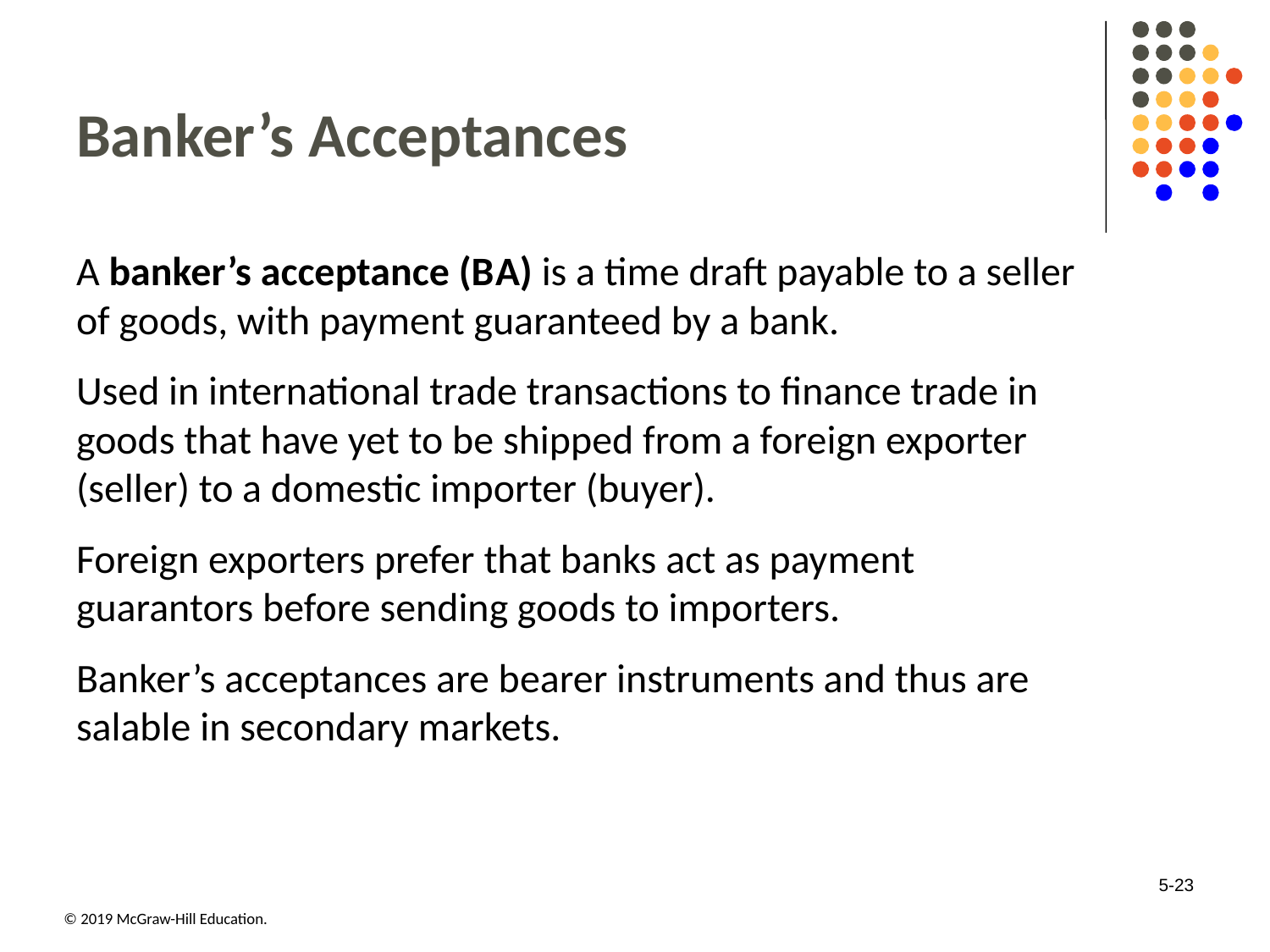

# Banker’s Acceptances
A banker’s acceptance (B A) is a time draft payable to a seller of goods, with payment guaranteed by a bank.
Used in international trade transactions to finance trade in goods that have yet to be shipped from a foreign exporter (seller) to a domestic importer (buyer).
Foreign exporters prefer that banks act as payment guarantors before sending goods to importers.
Banker’s acceptances are bearer instruments and thus are salable in secondary markets.
5-23